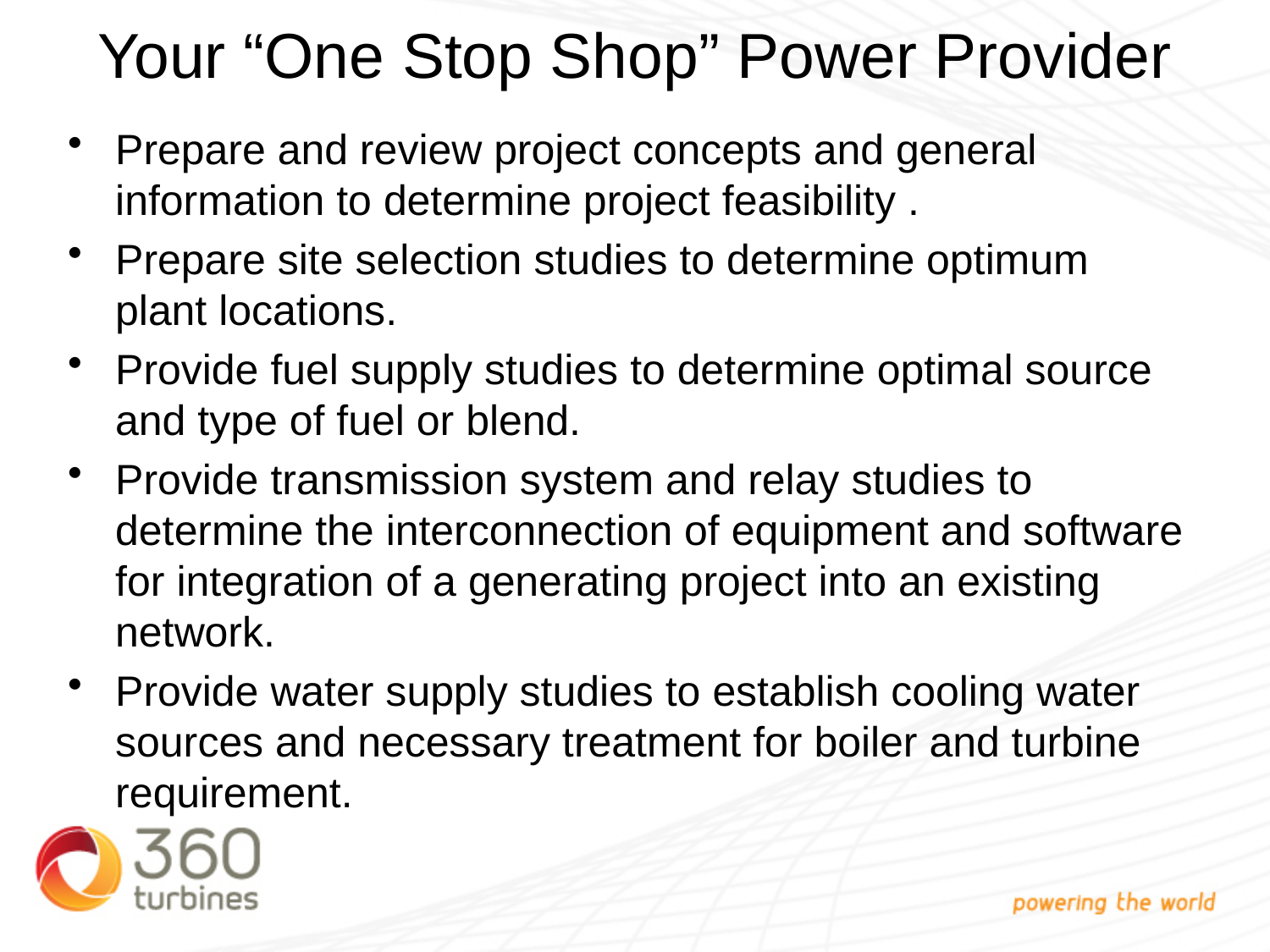

# Your “One Stop Shop” Power Provider
Prepare and review project concepts and general information to determine project feasibility .
Prepare site selection studies to determine optimum plant locations.
Provide fuel supply studies to determine optimal source and type of fuel or blend.
Provide transmission system and relay studies to determine the interconnection of equipment and software for integration of a generating project into an existing network.
Provide water supply studies to establish cooling water sources and necessary treatment for boiler and turbine requirement.